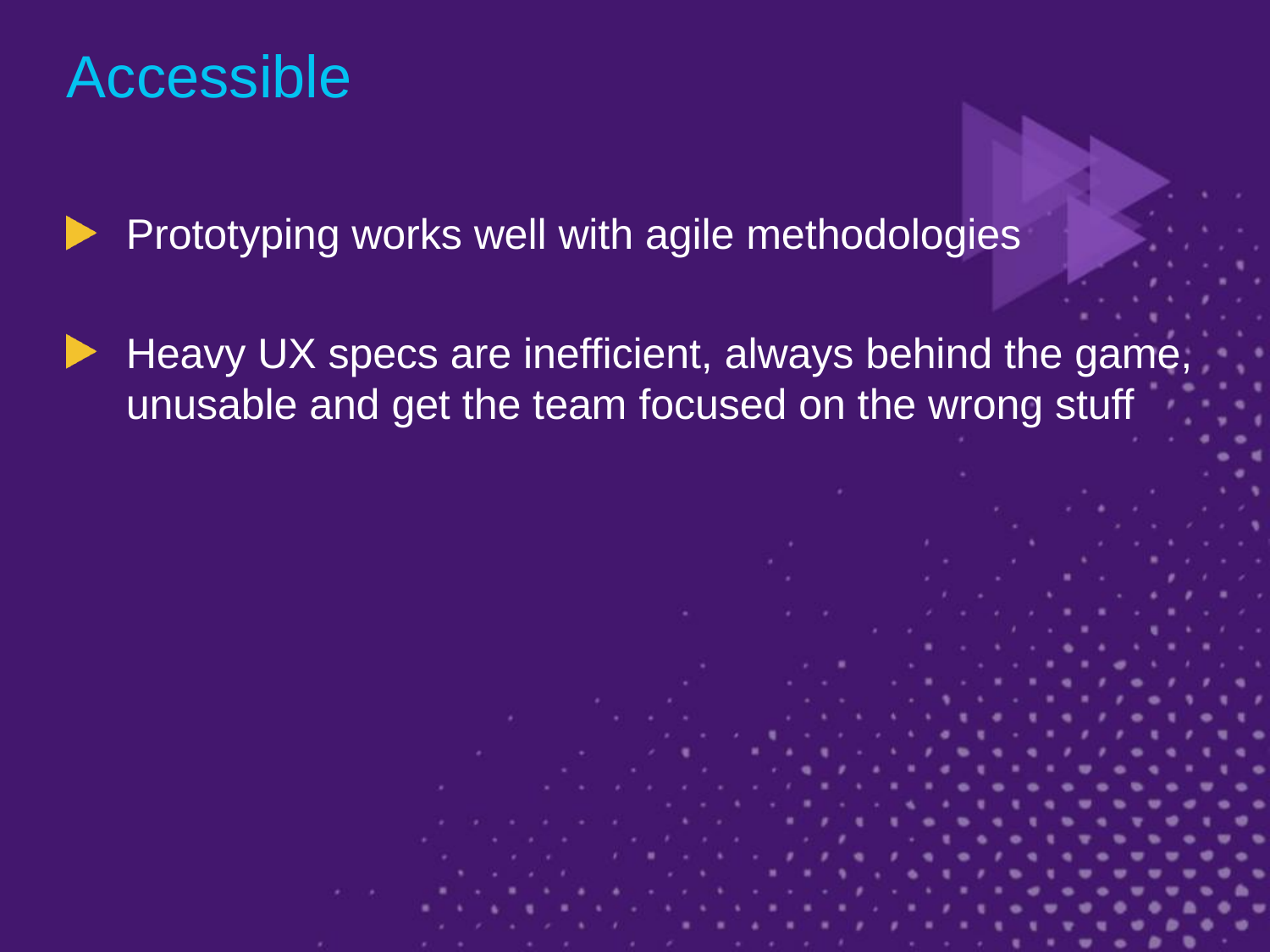

# Accessible
Prototyping works well with agile methodologies

Heavy UX specs are inefficient, always behind the game, unusable and get the team focused on the wrong stuff